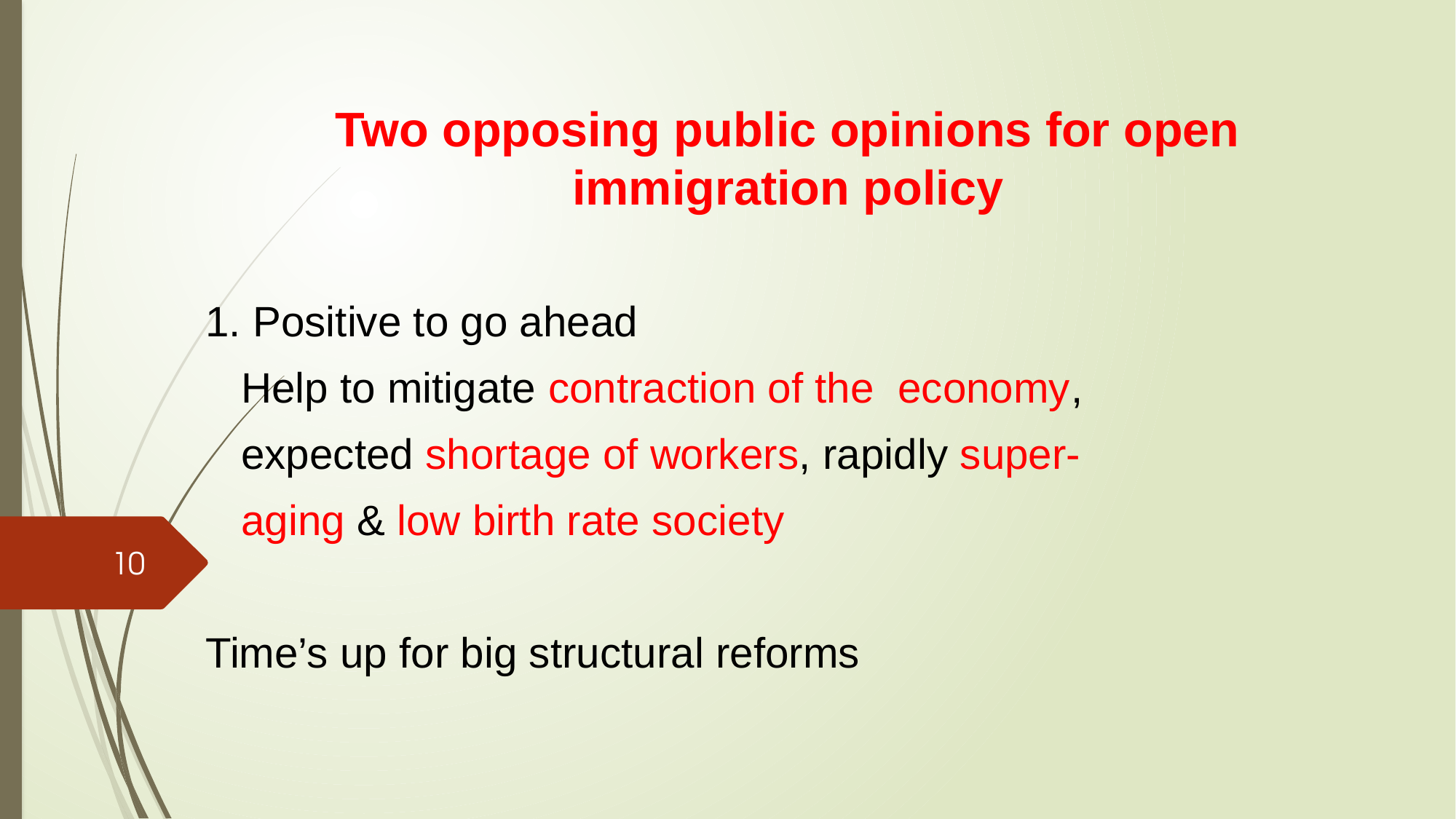

# Two opposing public opinions for open immigration policy
1. Positive to go ahead
   Help to mitigate contraction of the  economy,
   expected shortage of workers, rapidly super-
   aging & low birth rate society

Time’s up for big structural reforms
10